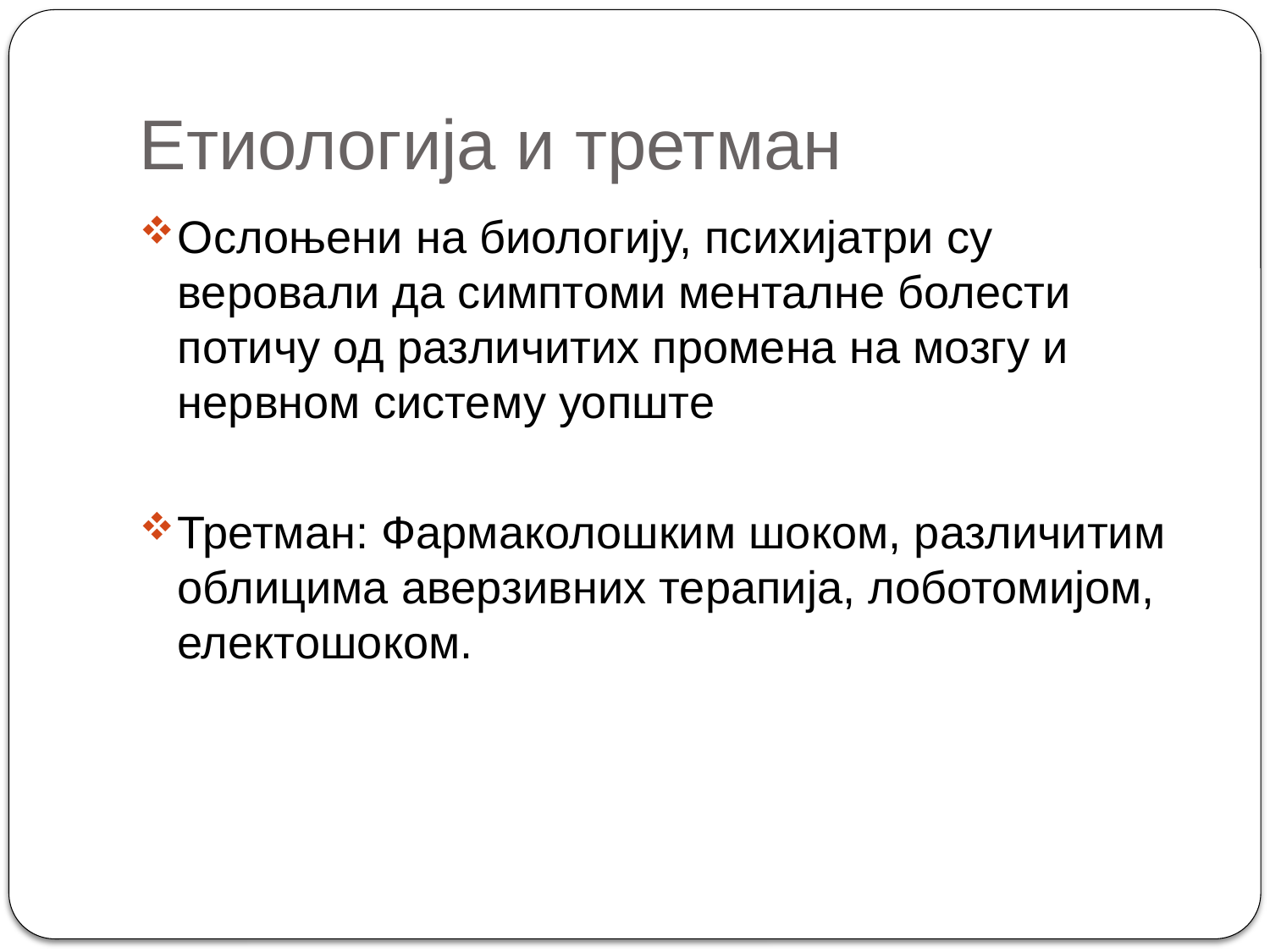

# Етиологија и третман
Oслоњени на биологију, психијатри су веровали да симптоми менталне болести потичу од различитих промена на мозгу и нервном систему уопште

Третман: Фармаколошким шоком, различитим облицима аверзивних терапија, лоботомијом, електошоком.